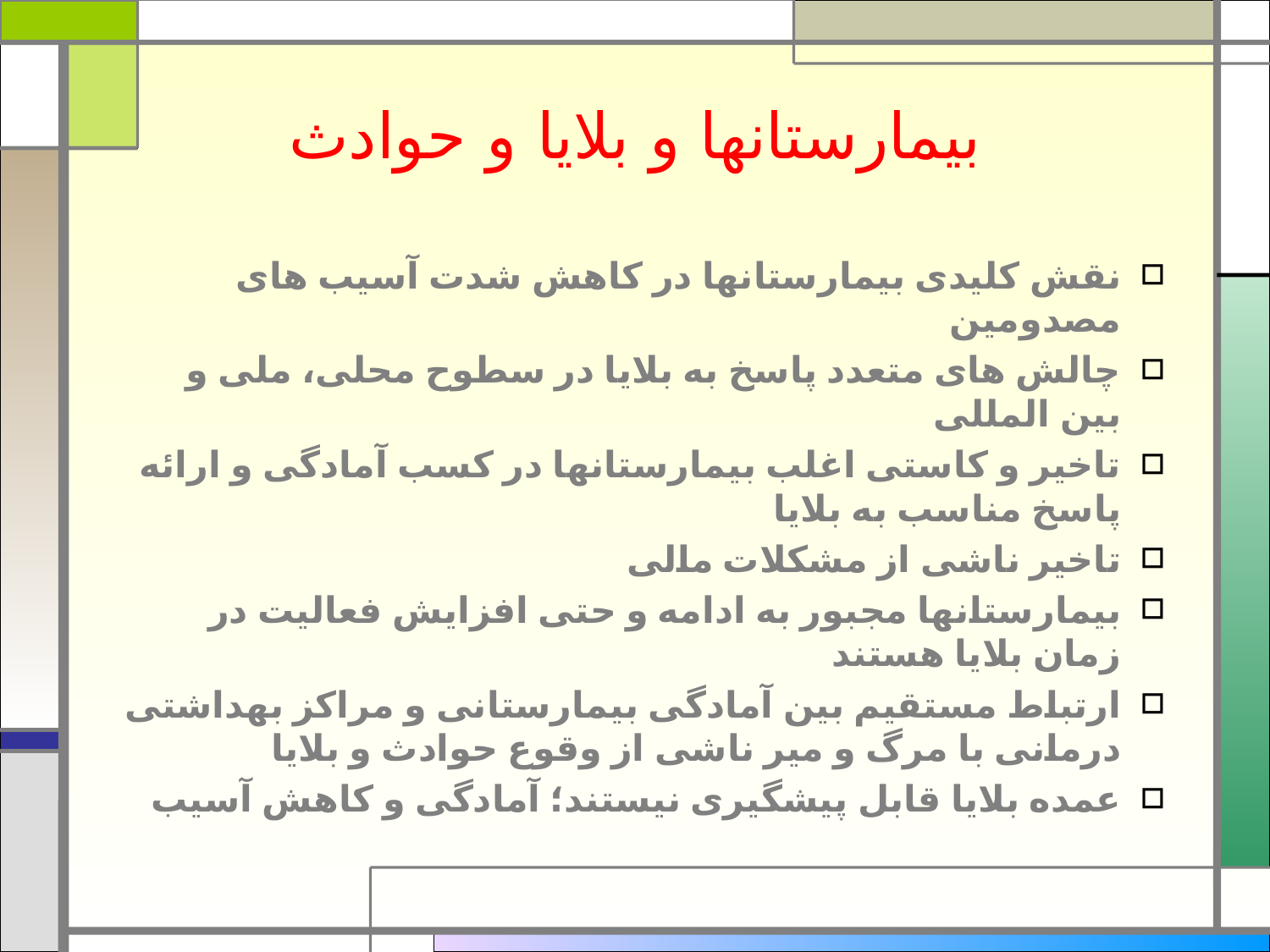

# بیمارستانها و بلایا و حوادث
نقش کلیدی بیمارستانها در کاهش شدت آسیب های مصدومین
چالش های متعدد پاسخ به بلایا در سطوح محلی، ملی و بین المللی
تاخیر و کاستی اغلب بیمارستانها در کسب آمادگی و ارائه پاسخ مناسب به بلایا
تاخیر ناشی از مشکلات مالی
بیمارستانها مجبور به ادامه و حتی افزایش فعالیت در زمان بلایا هستند
ارتباط مستقیم بین آمادگی بیمارستانی و مراکز بهداشتی درمانی با مرگ و میر ناشی از وقوع حوادث و بلایا
عمده بلایا قابل پیشگیری نیستند؛ آمادگی و کاهش آسیب